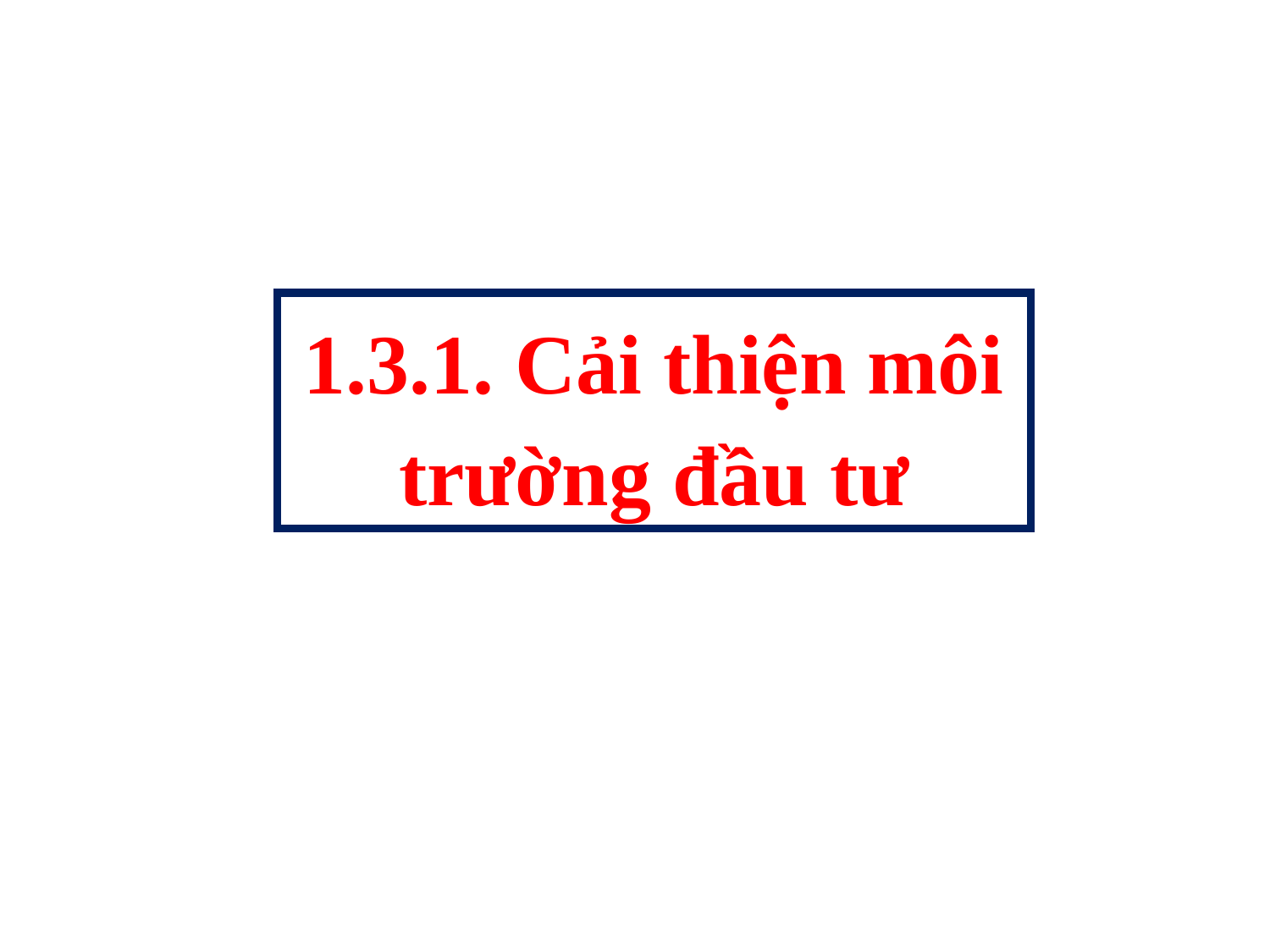

1.3.1. Cải thiện môi trường đầu tư